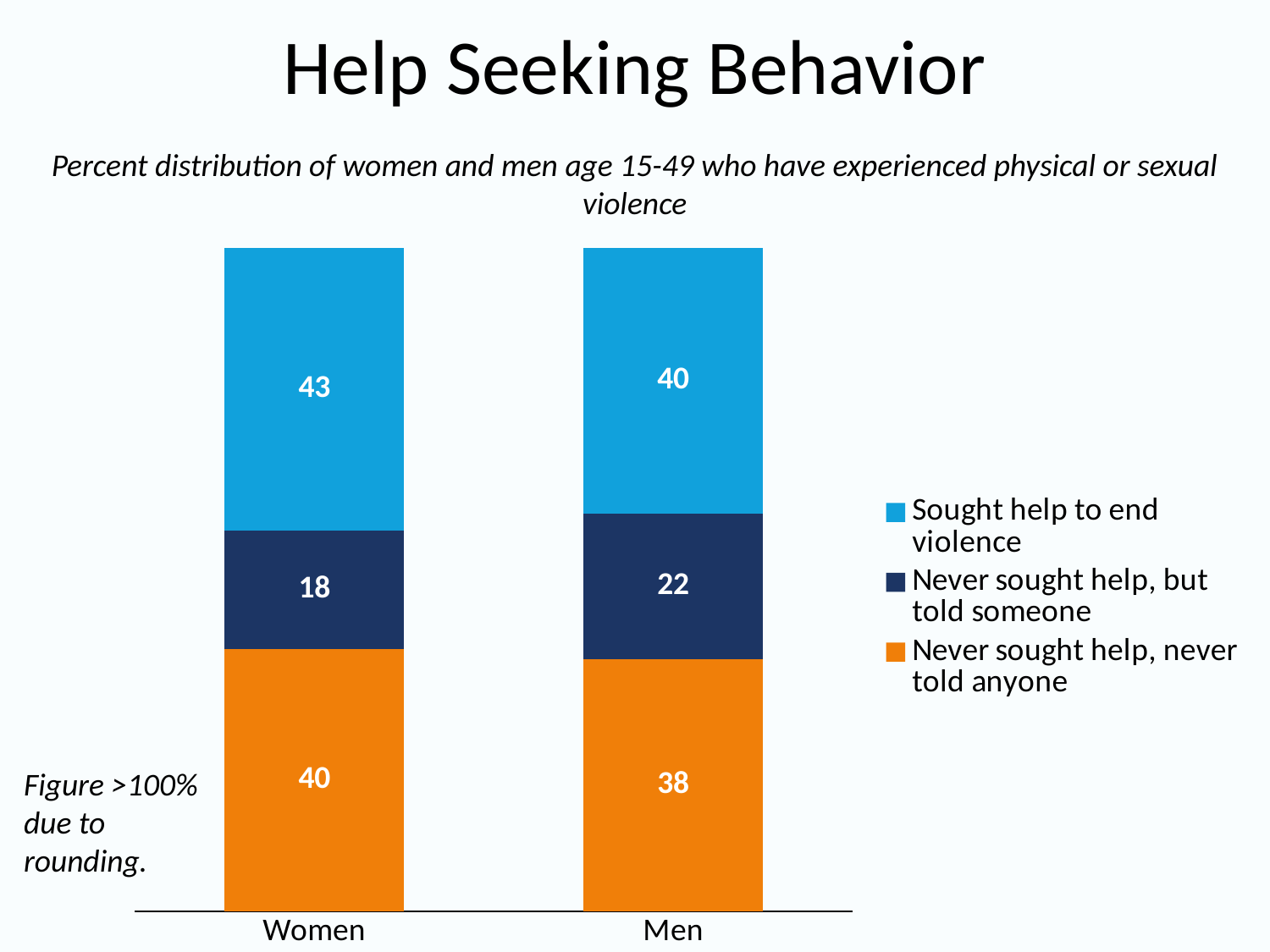

# Help Seeking Behavior
Percent distribution of women and men age 15-49 who have experienced physical or sexual violence

### Chart

| Category | Never sought help, never told anyone | Never sought help, but told someone | Sought help to end violence |
|---|---|---|---|
| Women | 40.0 | 18.0 | 43.0 |
| Men | 38.0 | 22.0 | 40.0 |
Figure >100% due to rounding.